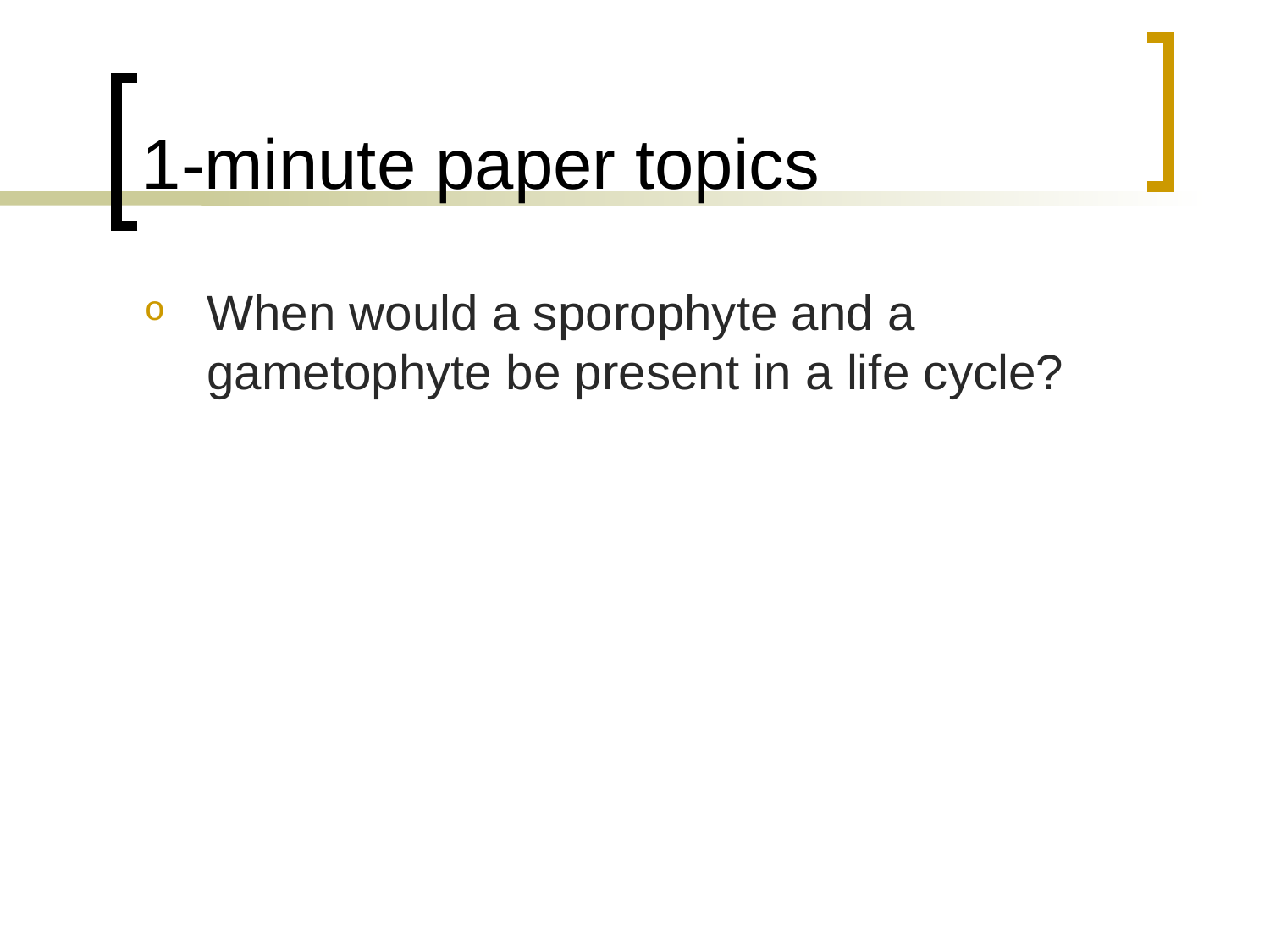

# 1-minute paper topics
When would a sporophyte and a gametophyte be present in a life cycle?